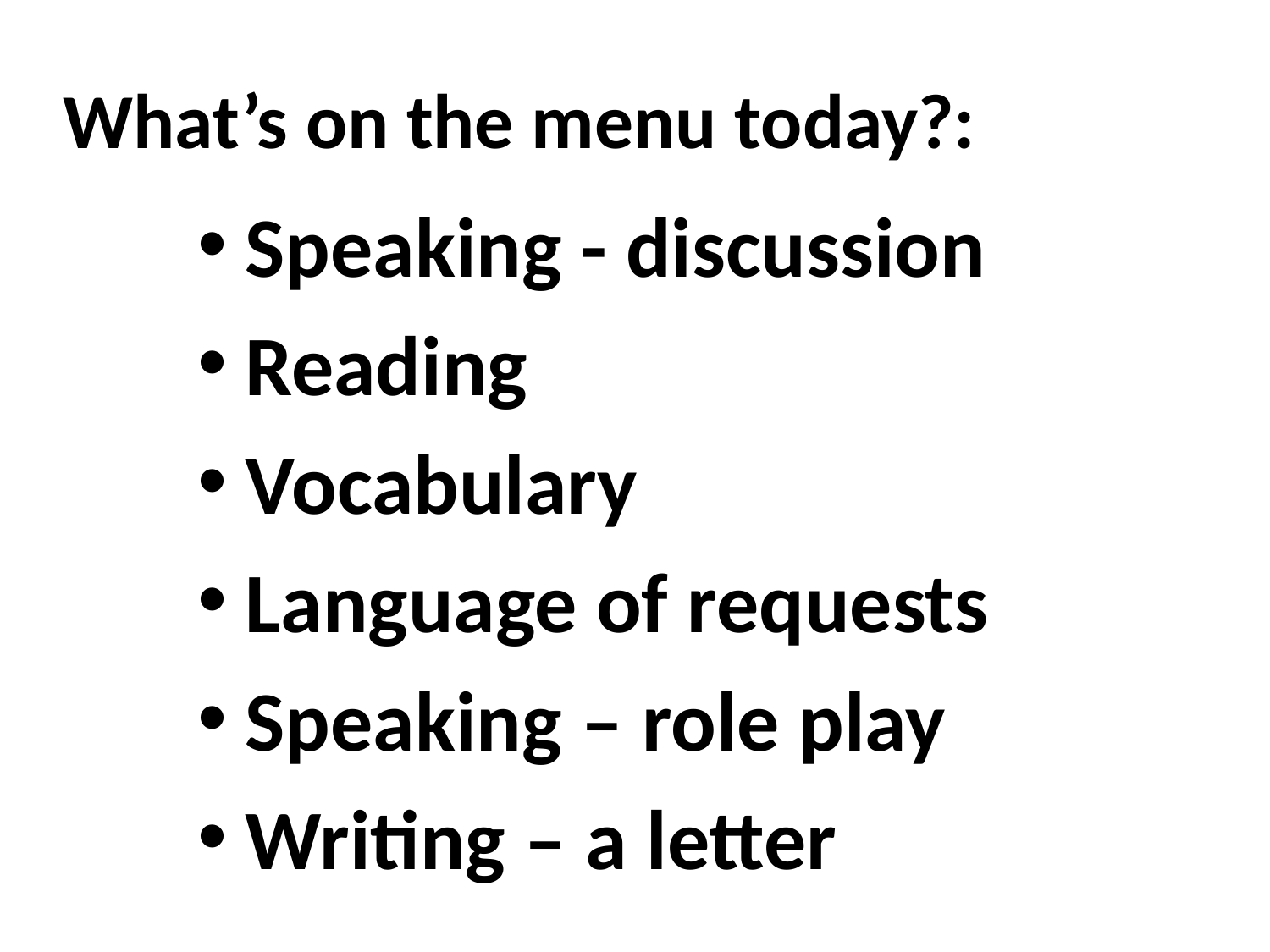

# What’s on the menu today?:
Speaking - discussion
Reading
Vocabulary
Language of requests
Speaking – role play
Writing – a letter